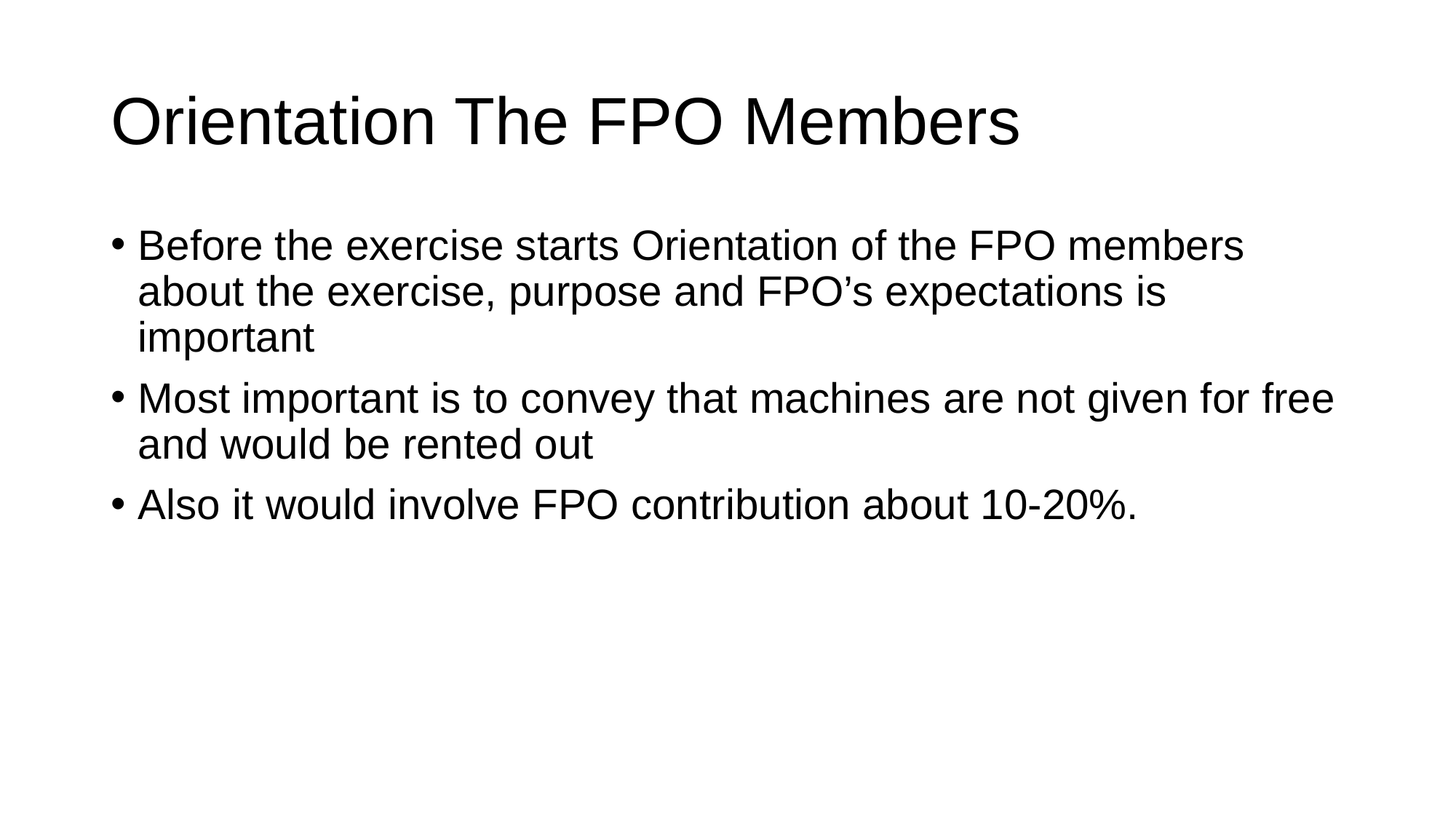

# Orientation The FPO Members
Before the exercise starts Orientation of the FPO members about the exercise, purpose and FPO’s expectations is important
Most important is to convey that machines are not given for free and would be rented out
Also it would involve FPO contribution about 10-20%.